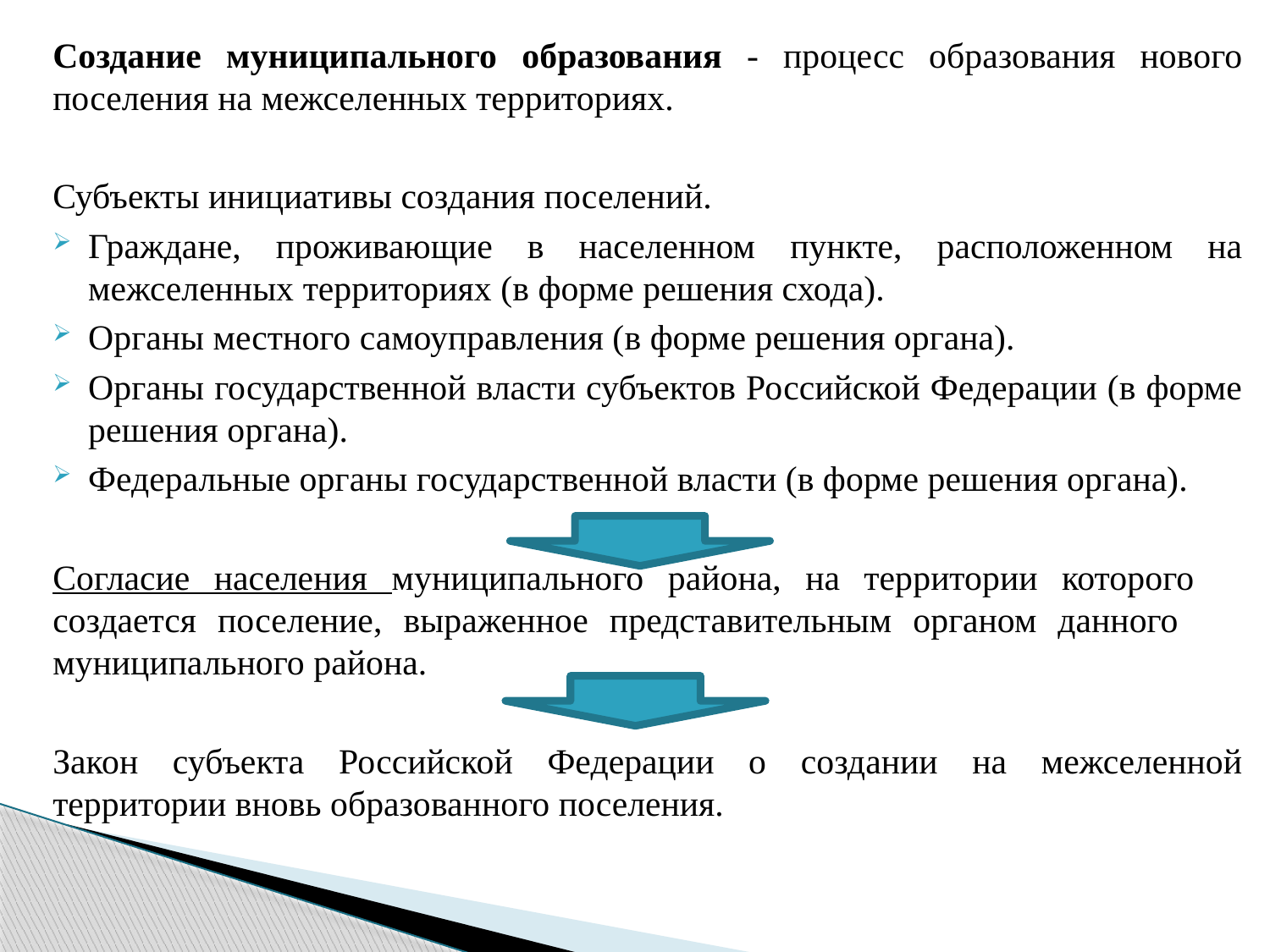

Создание муниципального образования - процесс образования нового поселения на межселенных территориях.

Субъекты инициативы создания поселений.
Граждане, проживающие в населенном пункте, расположенном на межселенных территориях (в форме решения схода).
Органы местного самоуправления (в форме решения органа).
Органы государственной власти субъектов Российской Федерации (в форме решения органа).
Федеральные органы государственной власти (в форме решения органа).

Согласие населения муниципального района, на территории которого   создается поселение, выраженное представительным органом данного    муниципального района.

Закон субъекта Российской Федерации о создании на межселенной территории вновь образованного поселения.